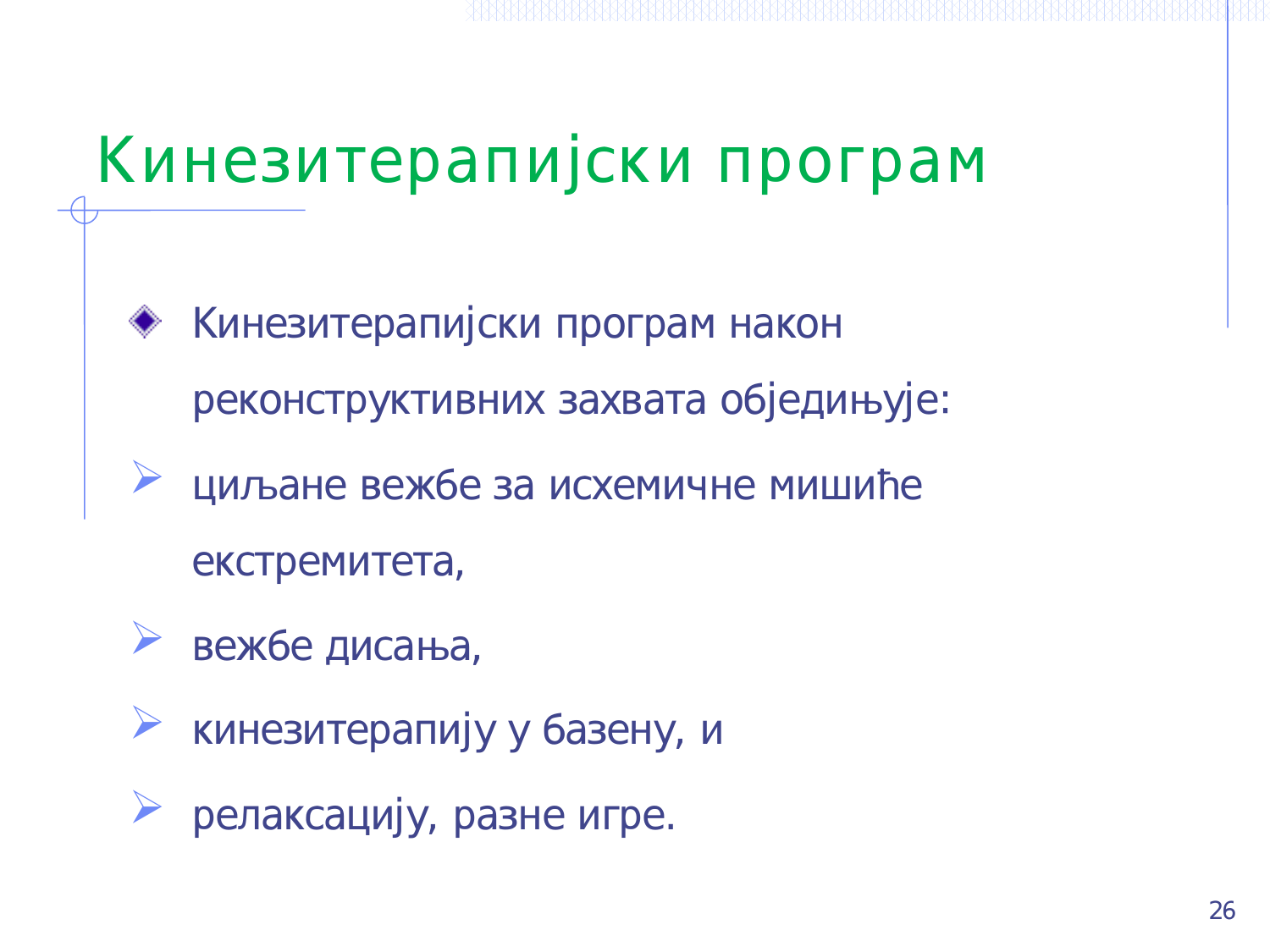

# Кинезитерапијски програм
Кинезитерапијски програм након реконструктивних захвата обједињује:
циљане вежбе за исхемичне мишиће    екстремитета,
вежбе дисања,
кинезитерапију у базену, и
релаксацију, разне игре.
26